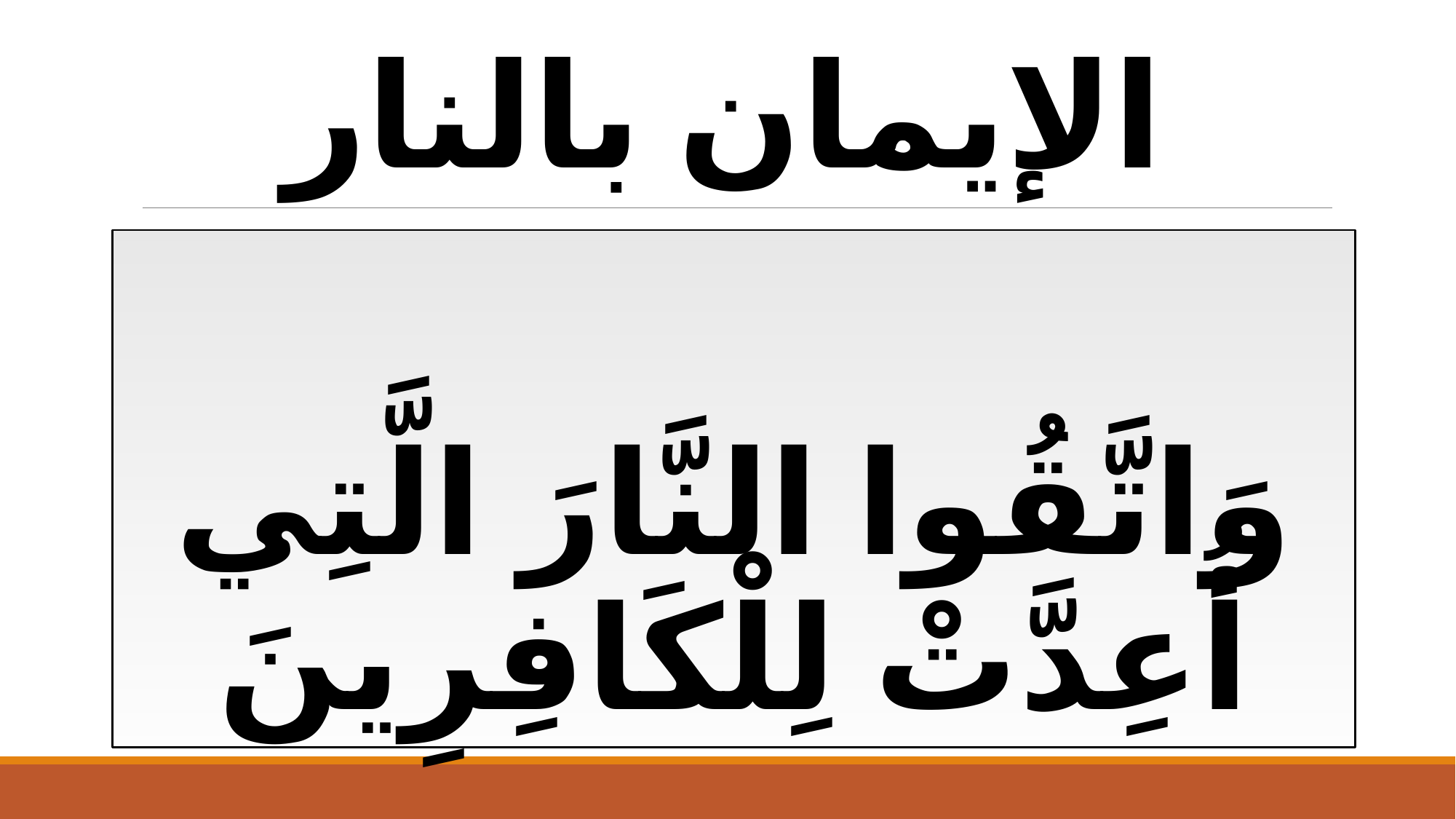

# الإيمان بالنار

وَاتَّقُوا النَّارَ الَّتِي أُعِدَّتْ لِلْكَافِرِينَ